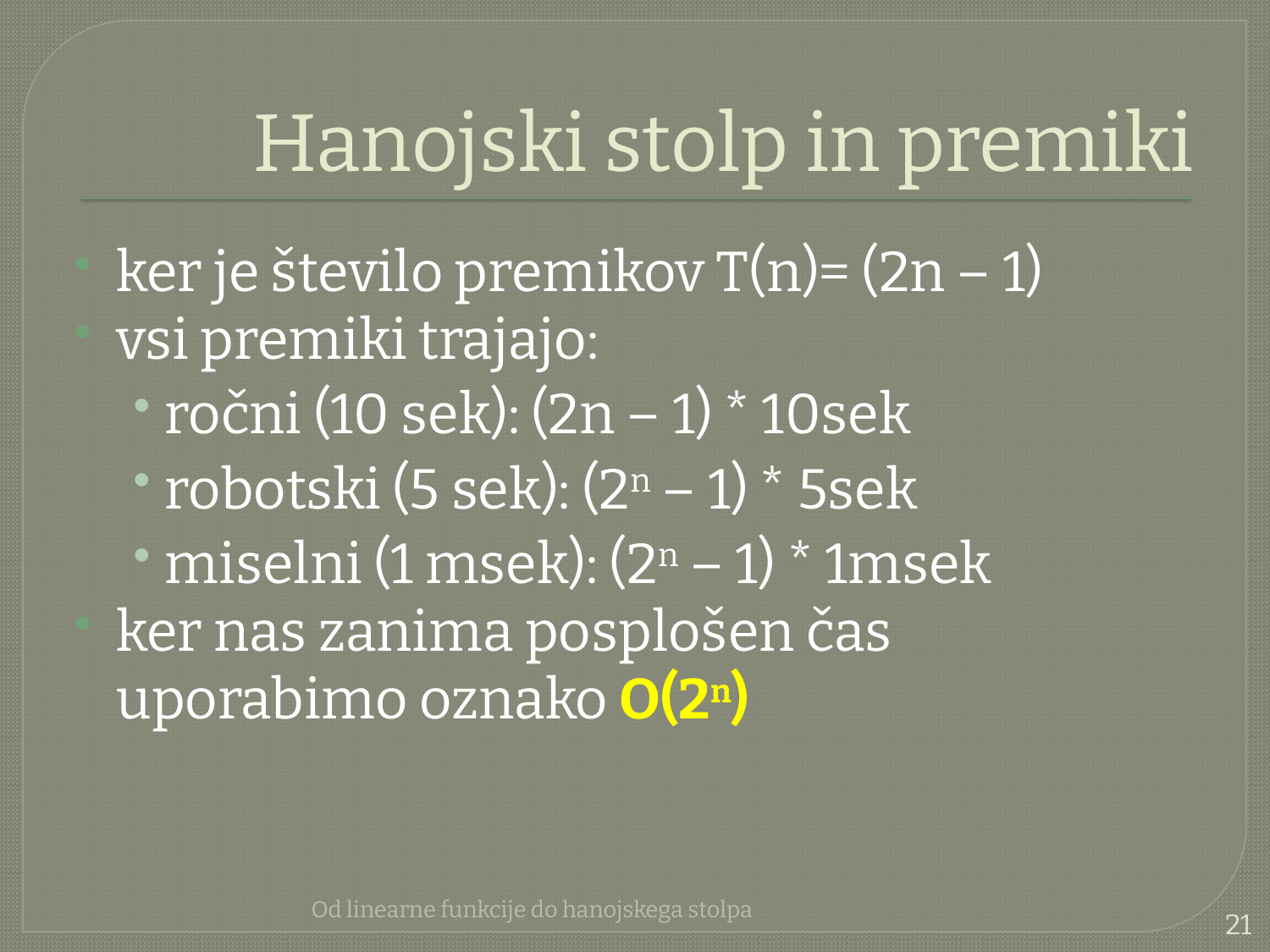

# Hanojski stolp in premiki
ker je število premikov T(n)= (2n – 1)
vsi premiki trajajo:
ročni (10 sek): (2n – 1) * 10sek
robotski (5 sek): (2n – 1) * 5sek
miselni (1 msek): (2n – 1) * 1msek
ker nas zanima posplošen čas uporabimo oznako O(2n)

Od linearne funkcije do hanojskega stolpa
21